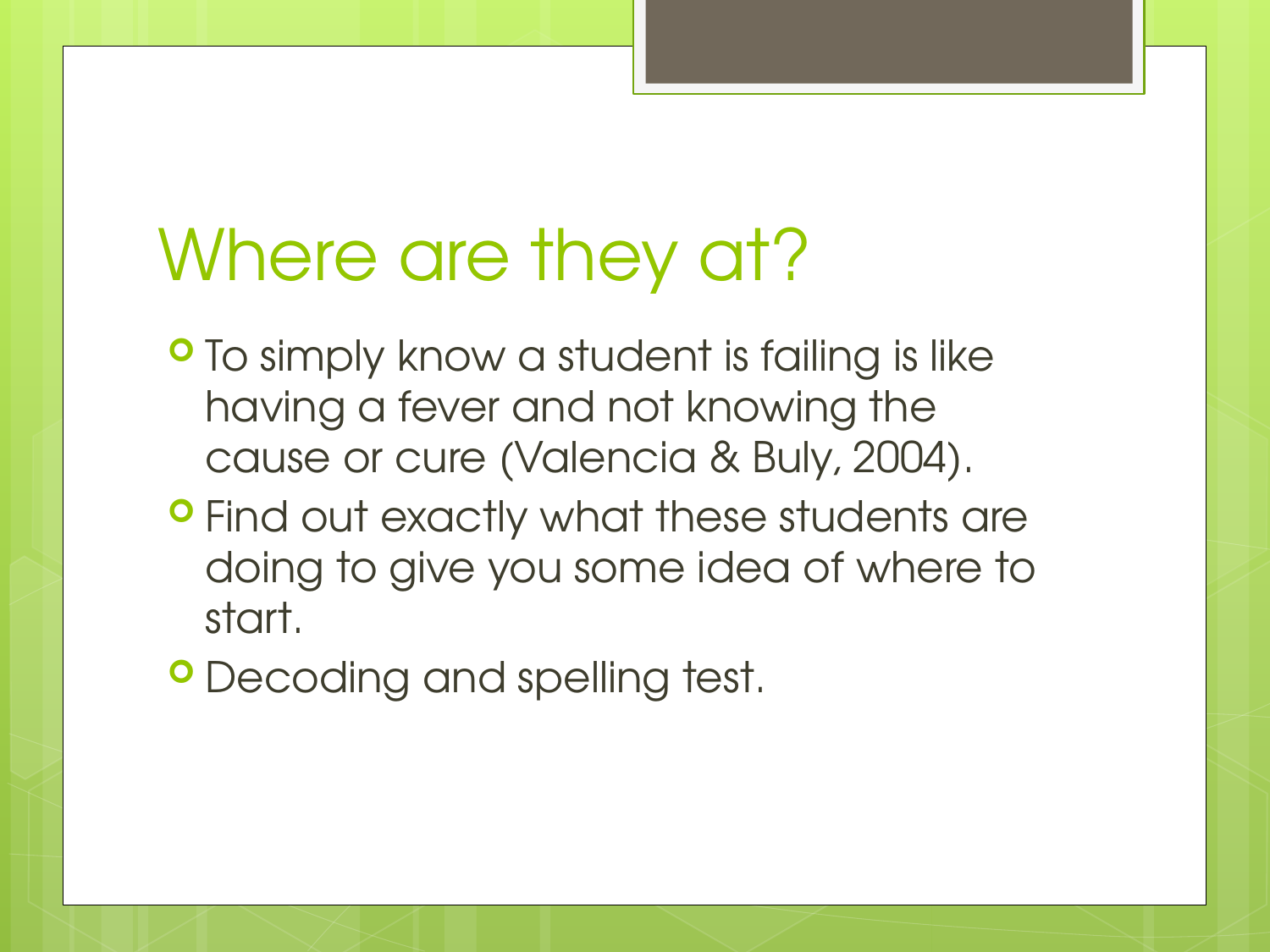

# Where are they at?
To simply know a student is failing is like having a fever and not knowing the cause or cure (Valencia & Buly, 2004).
Find out exactly what these students are doing to give you some idea of where to start.
Decoding and spelling test.